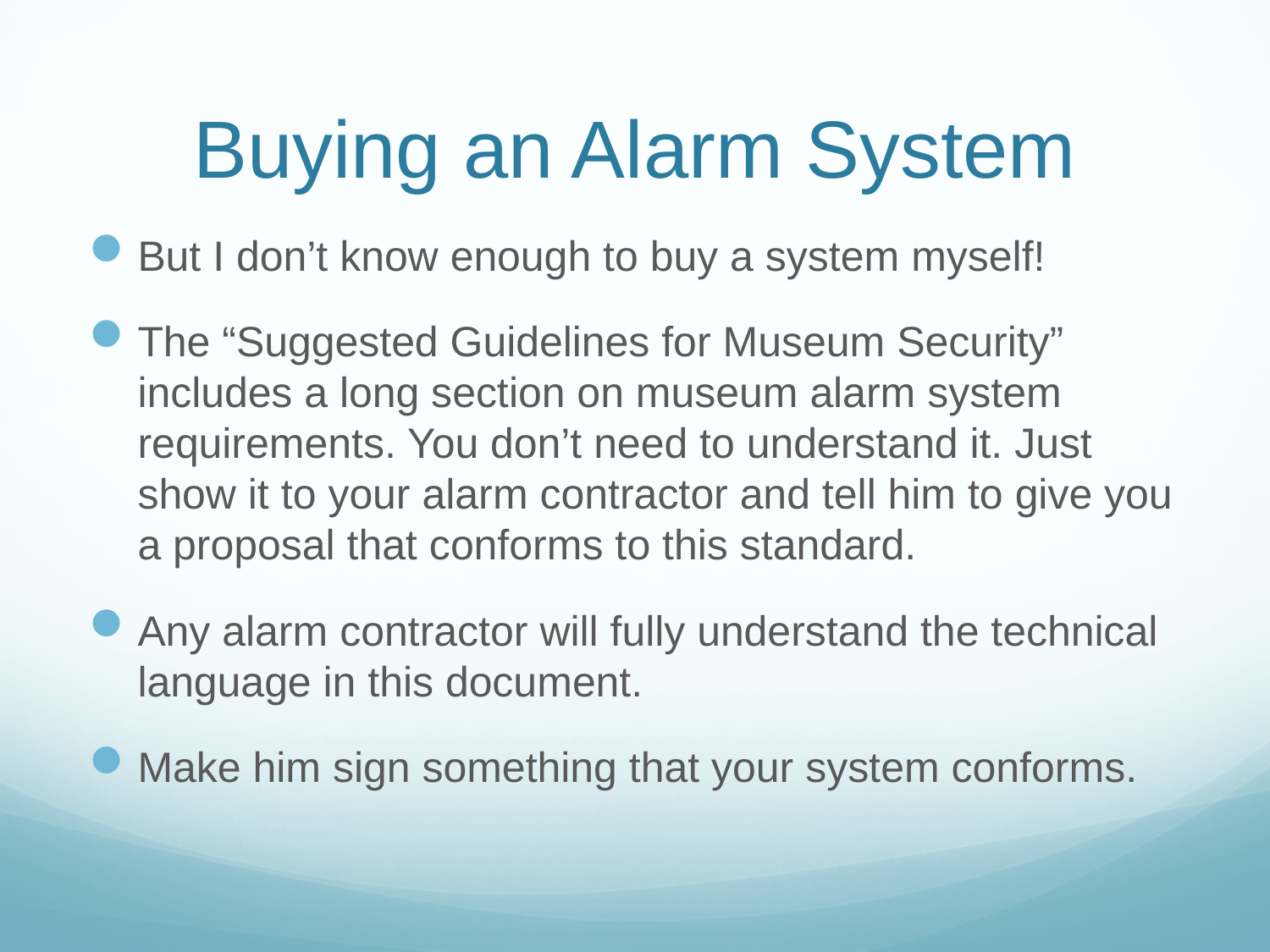

# Buying an Alarm System
But I don’t know enough to buy a system myself!
The “Suggested Guidelines for Museum Security” includes a long section on museum alarm system requirements. You don’t need to understand it. Just show it to your alarm contractor and tell him to give you a proposal that conforms to this standard.
Any alarm contractor will fully understand the technical language in this document.
Make him sign something that your system conforms.